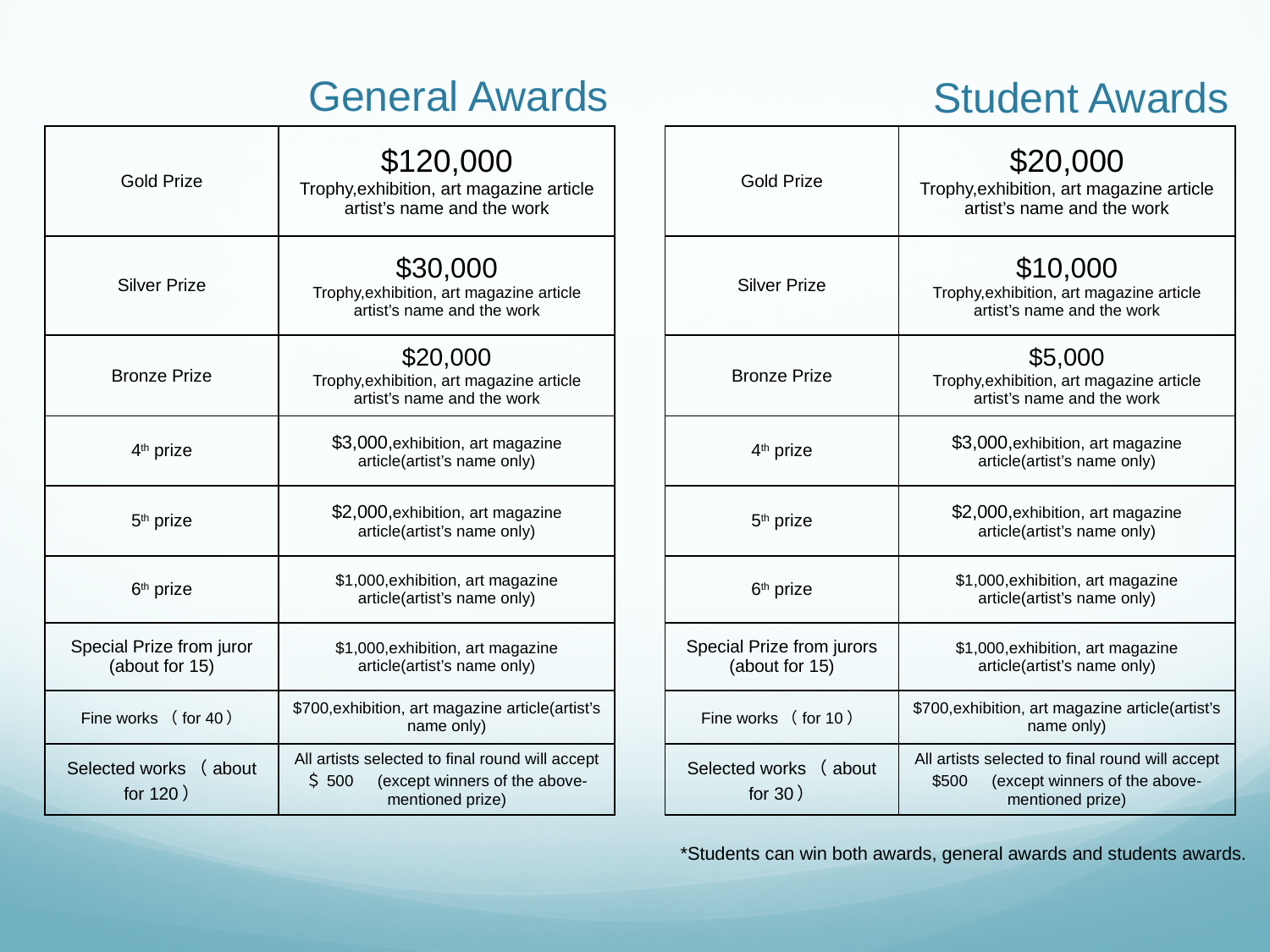

General Awards
Student Awards
| Gold Prize | $120,000 Trophy,exhibition, art magazine article artist’s name and the work |
| --- | --- |
| Silver Prize | $30,000 Trophy,exhibition, art magazine article artist’s name and the work |
| Bronze Prize | $20,000 Trophy,exhibition, art magazine article artist’s name and the work |
| 4th prize | $3,000,exhibition, art magazine article(artist’s name only) |
| 5th prize | $2,000,exhibition, art magazine article(artist’s name only) |
| 6th prize | $1,000,exhibition, art magazine article(artist’s name only) |
| Special Prize from juror (about for 15) | $1,000,exhibition, art magazine article(artist’s name only) |
| Fine works（for 40） | $700,exhibition, art magazine article(artist’s name only) |
| Selected works（about for 120） | All artists selected to final round will accept ＄500　(except winners of the above-mentioned prize) |
| Gold Prize | $20,000 Trophy,exhibition, art magazine article artist’s name and the work |
| --- | --- |
| Silver Prize | $10,000 Trophy,exhibition, art magazine article artist’s name and the work |
| Bronze Prize | $5,000 Trophy,exhibition, art magazine article artist’s name and the work |
| 4th prize | $3,000,exhibition, art magazine article(artist’s name only) |
| 5th prize | $2,000,exhibition, art magazine article(artist’s name only) |
| 6th prize | $1,000,exhibition, art magazine article(artist’s name only) |
| Special Prize from jurors (about for 15) | $1,000,exhibition, art magazine article(artist’s name only) |
| Fine works（for 10） | $700,exhibition, art magazine article(artist’s name only) |
| Selected works（about for 30） | All artists selected to final round will accept $500　(except winners of the above-mentioned prize) |
*Students can win both awards, general awards and students awards.